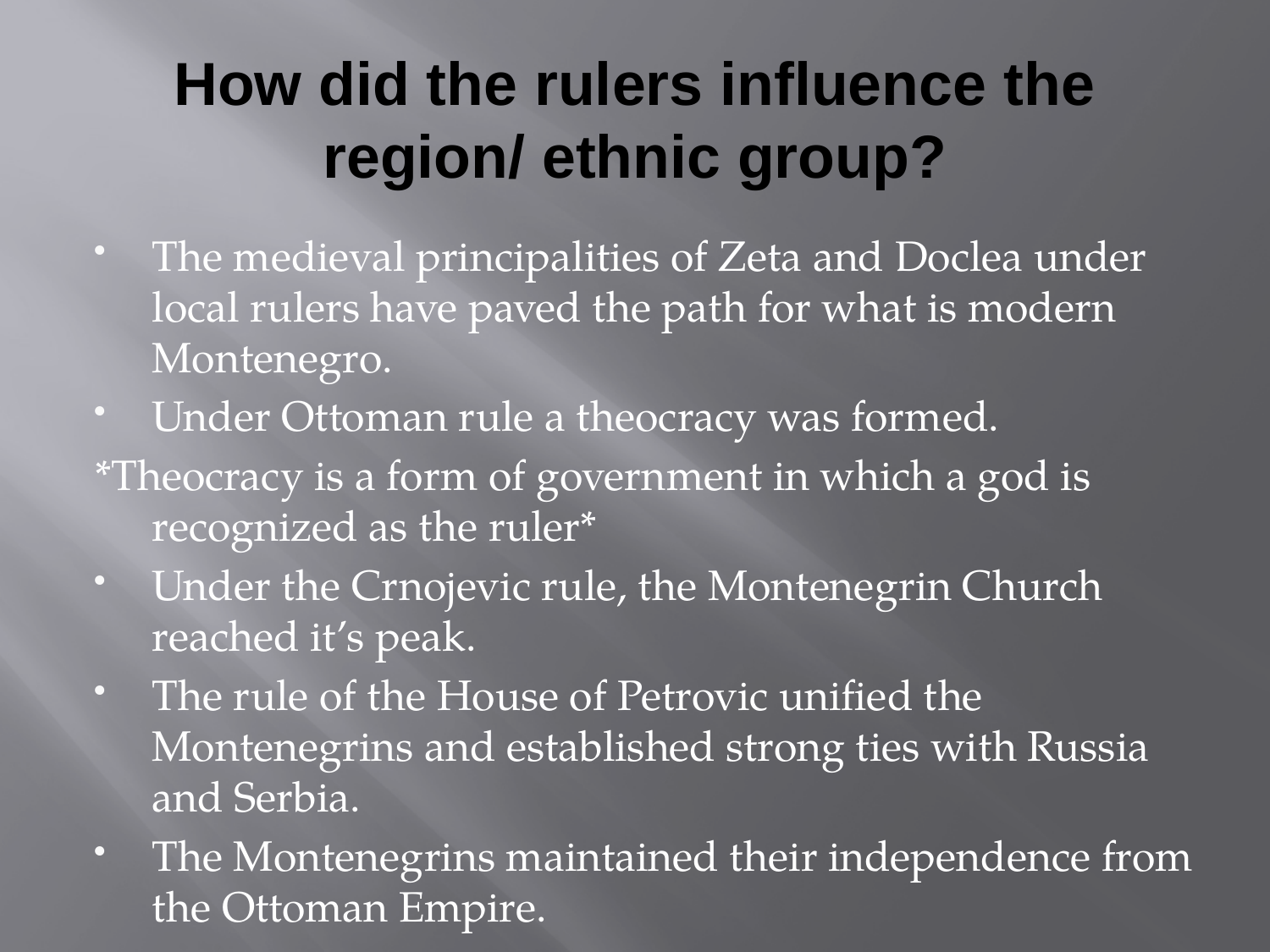

# How did the rulers influence the region/ ethnic group?
The medieval principalities of Zeta and Doclea under local rulers have paved the path for what is modern Montenegro.
Under Ottoman rule a theocracy was formed.
*Theocracy is a form of government in which a god is recognized as the ruler*
Under the Crnojevic rule, the Montenegrin Church reached it’s peak.
The rule of the House of Petrovic unified the Montenegrins and established strong ties with Russia and Serbia.
The Montenegrins maintained their independence from the Ottoman Empire.